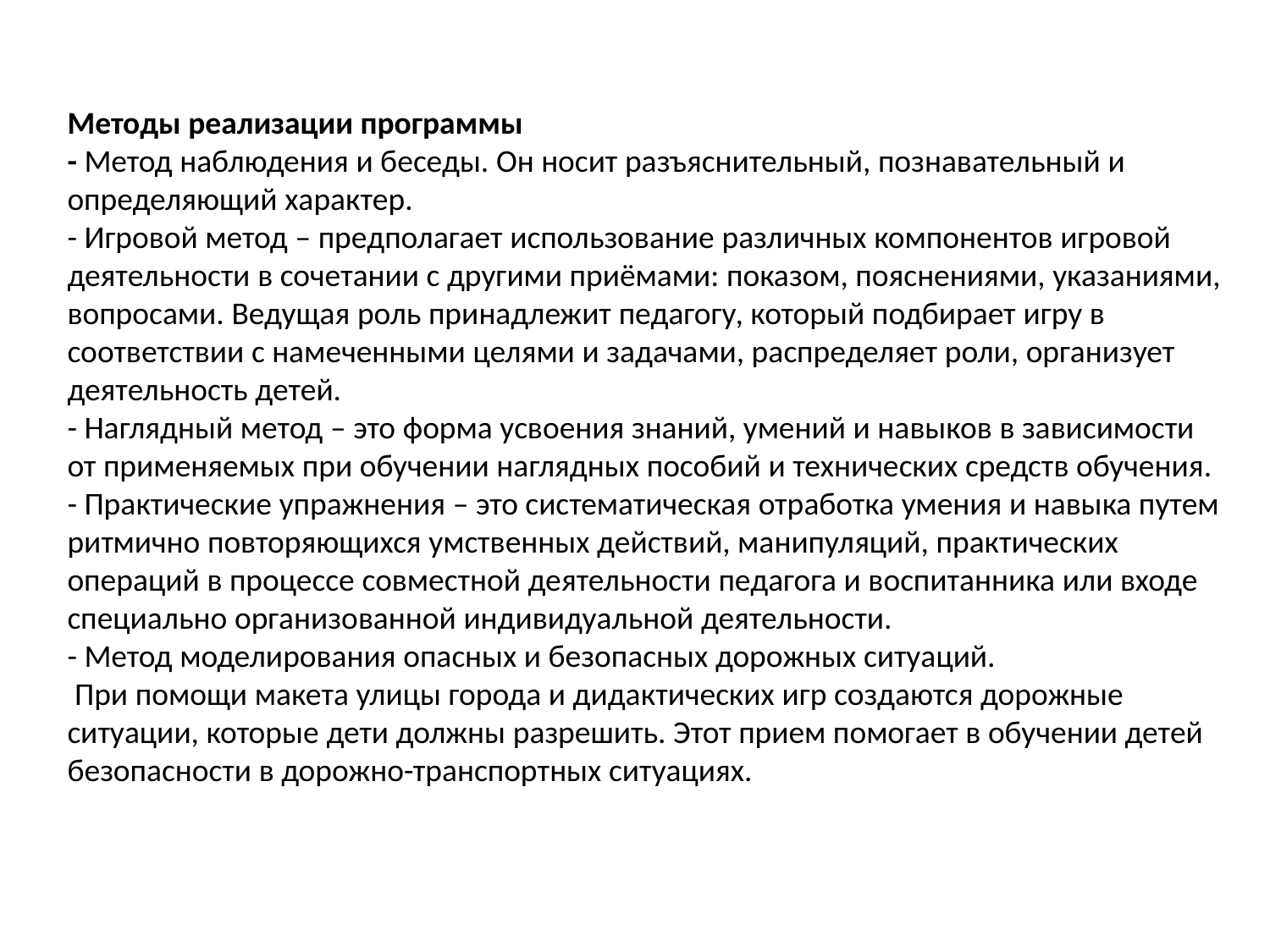

Методы реализации программы
- Метод наблюдения и беседы. Он носит разъяснительный, познавательный и определяющий характер.
- Игровой метод – предполагает использование различных компонентов игровой деятельности в сочетании с другими приёмами: показом, пояснениями, указаниями, вопросами. Ведущая роль принадлежит педагогу, который подбирает игру в соответствии с намеченными целями и задачами, распределяет роли, организует деятельность детей.
- Наглядный метод – это форма усвоения знаний, умений и навыков в зависимости от применяемых при обучении наглядных пособий и технических средств обучения.
- Практические упражнения – это систематическая отработка умения и навыка путем ритмично повторяющихся умственных действий, манипуляций, практических операций в процессе совместной деятельности педагога и воспитанника или входе специально организованной индивидуальной деятельности.
- Метод моделирования опасных и безопасных дорожных ситуаций.
 При помощи макета улицы города и дидактических игр создаются дорожные ситуации, которые дети должны разрешить. Этот прием помогает в обучении детей безопасности в дорожно-транспортных ситуациях.